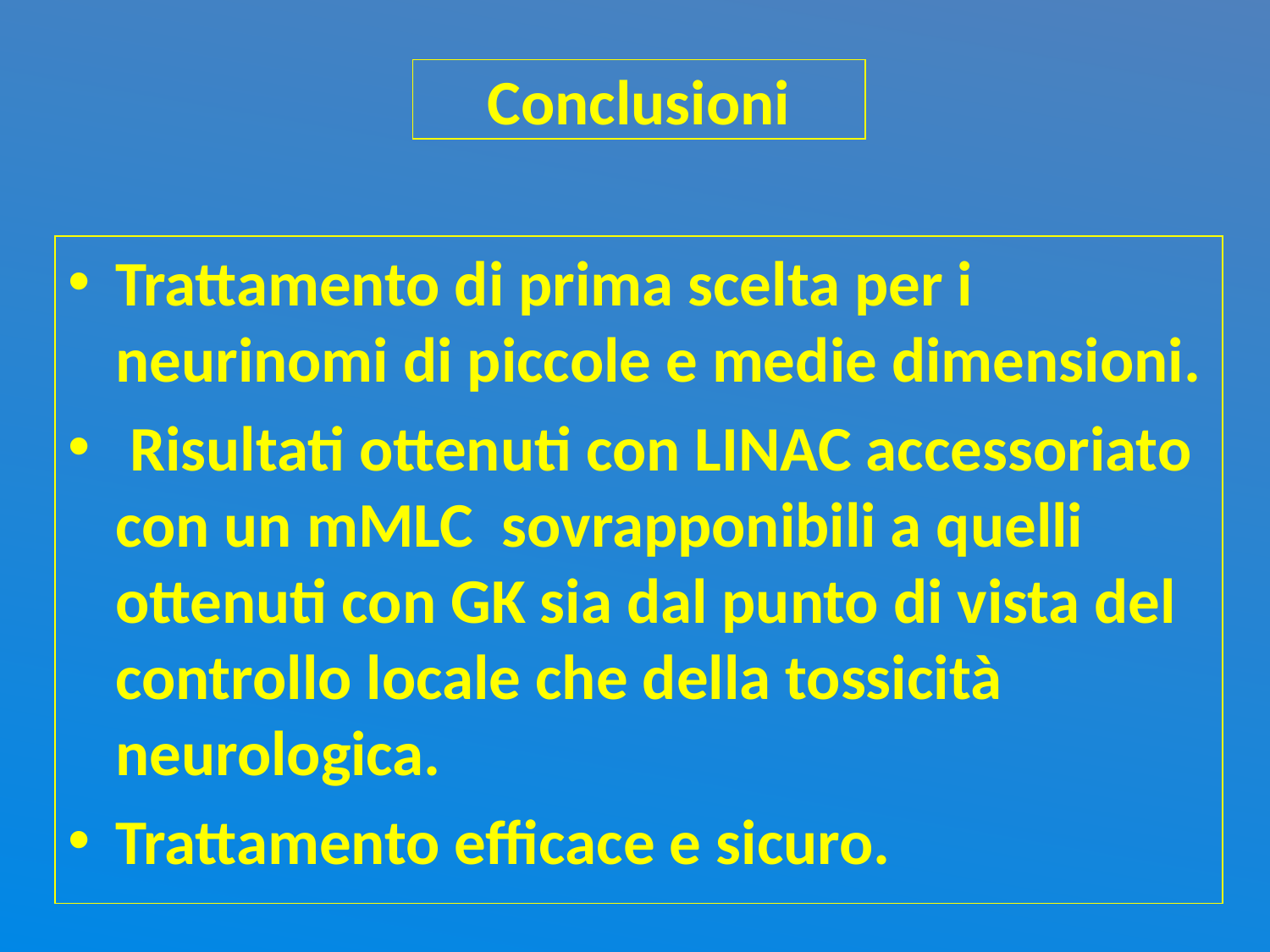

# Conclusioni
Trattamento di prima scelta per i neurinomi di piccole e medie dimensioni.
 Risultati ottenuti con LINAC accessoriato con un mMLC  sovrapponibili a quelli ottenuti con GK sia dal punto di vista del controllo locale che della tossicità neurologica.
Trattamento efficace e sicuro.